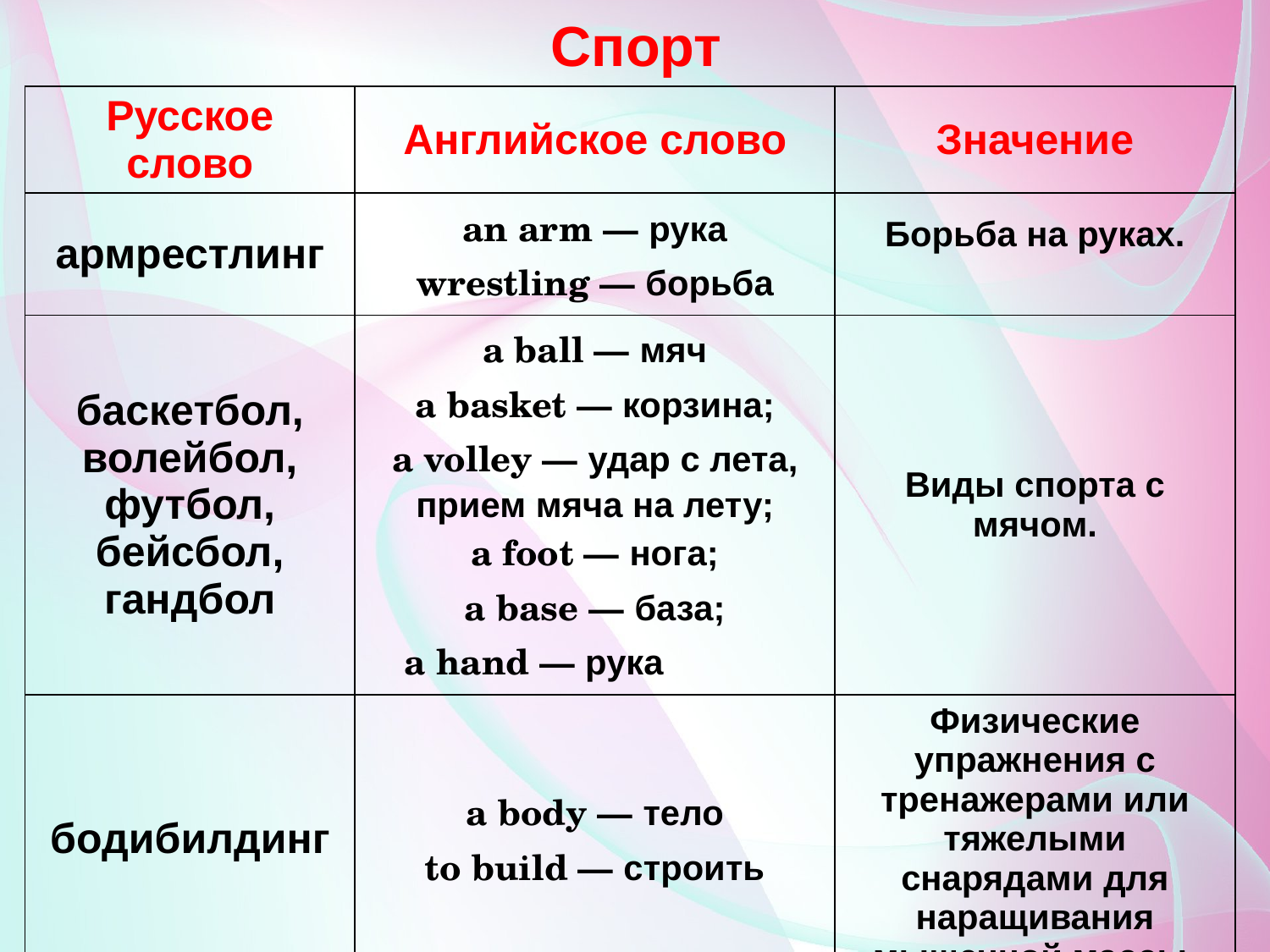

# Спорт
| Русское слово | Английское слово | Значение |
| --- | --- | --- |
| армрестлинг | an arm — рука wrestling — борьба | Борьба на руках. |
| баскетбол, волейбол, футбол, бейсбол, гандбол | a ball — мяч a basket — корзина; a volley — удар с лета, прием мяча на лету; a foot — нога; a base — база; a hand — рука | Виды спорта с мячом. |
| бодибилдинг | a body — тело to build — строить | Физические упражнения с тренажерами или тяжелыми снарядами для наращивания мышечной массы. |